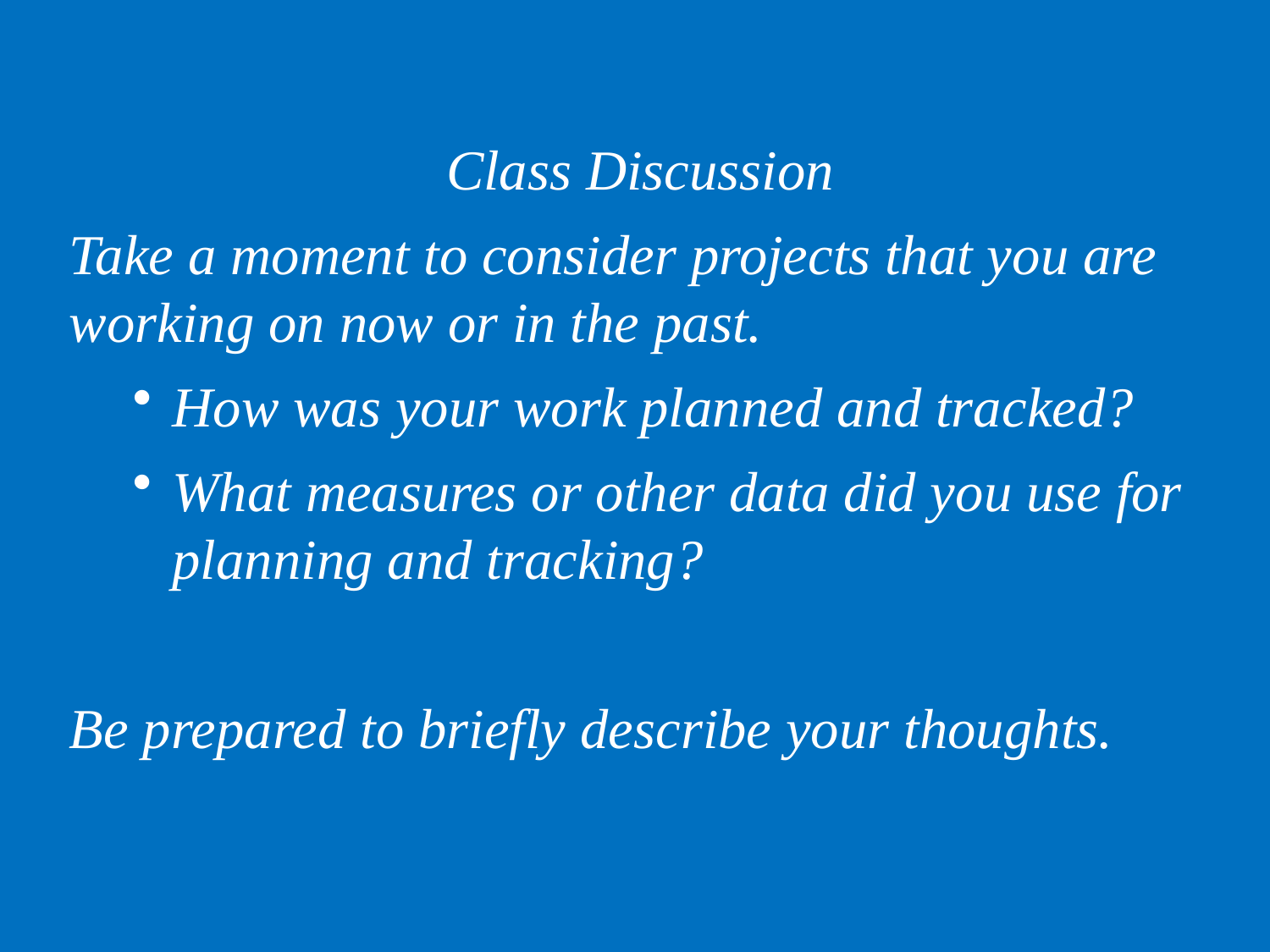

Class Discussion
Take a moment to consider projects that you are working on now or in the past.
How was your work planned and tracked?
What measures or other data did you use for planning and tracking?

Be prepared to briefly describe your thoughts.